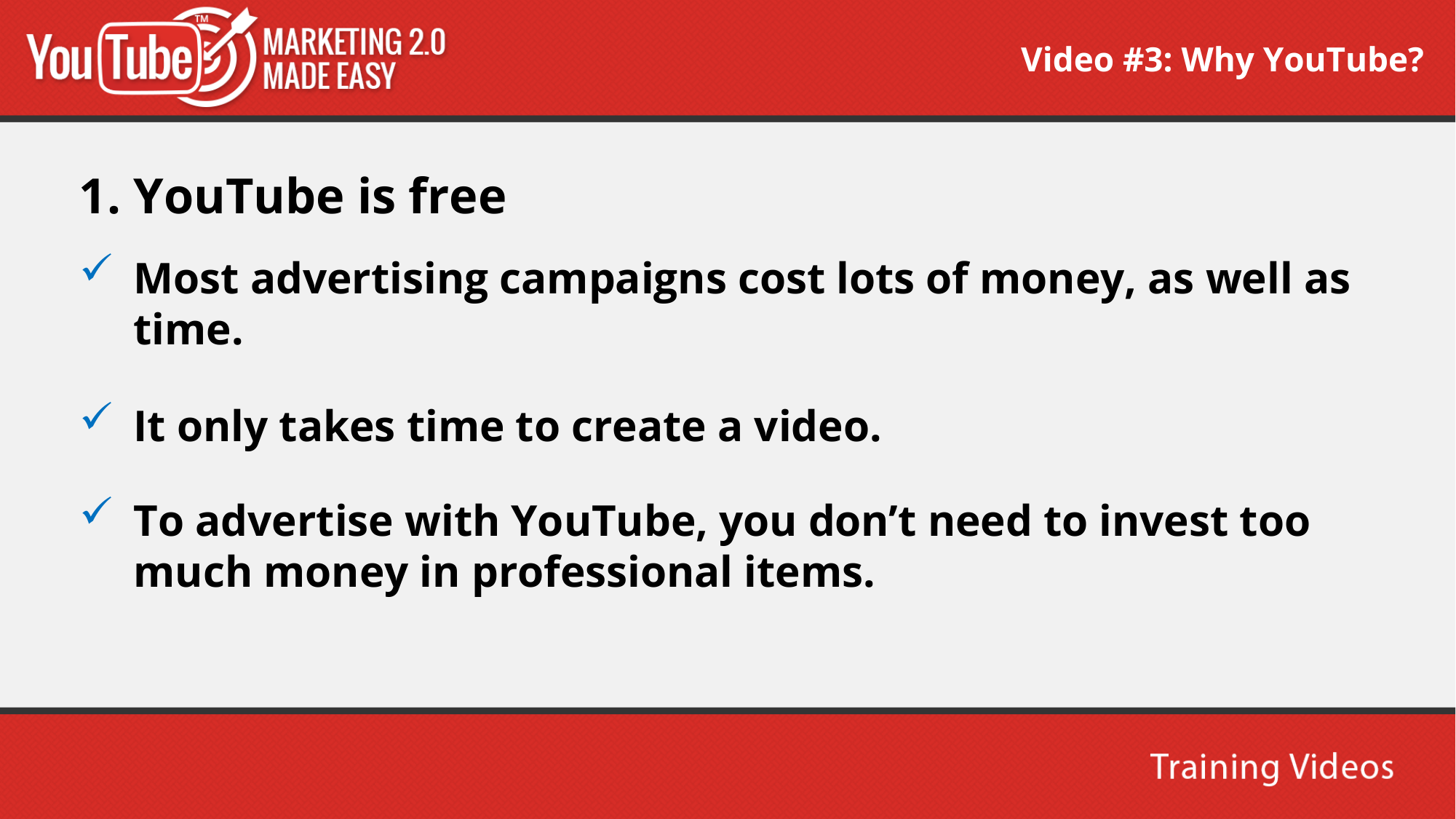

Video #3: Why YouTube?
1. YouTube is free
Most advertising campaigns cost lots of money, as well as time.
It only takes time to create a video.
To advertise with YouTube, you don’t need to invest too much money in professional items.